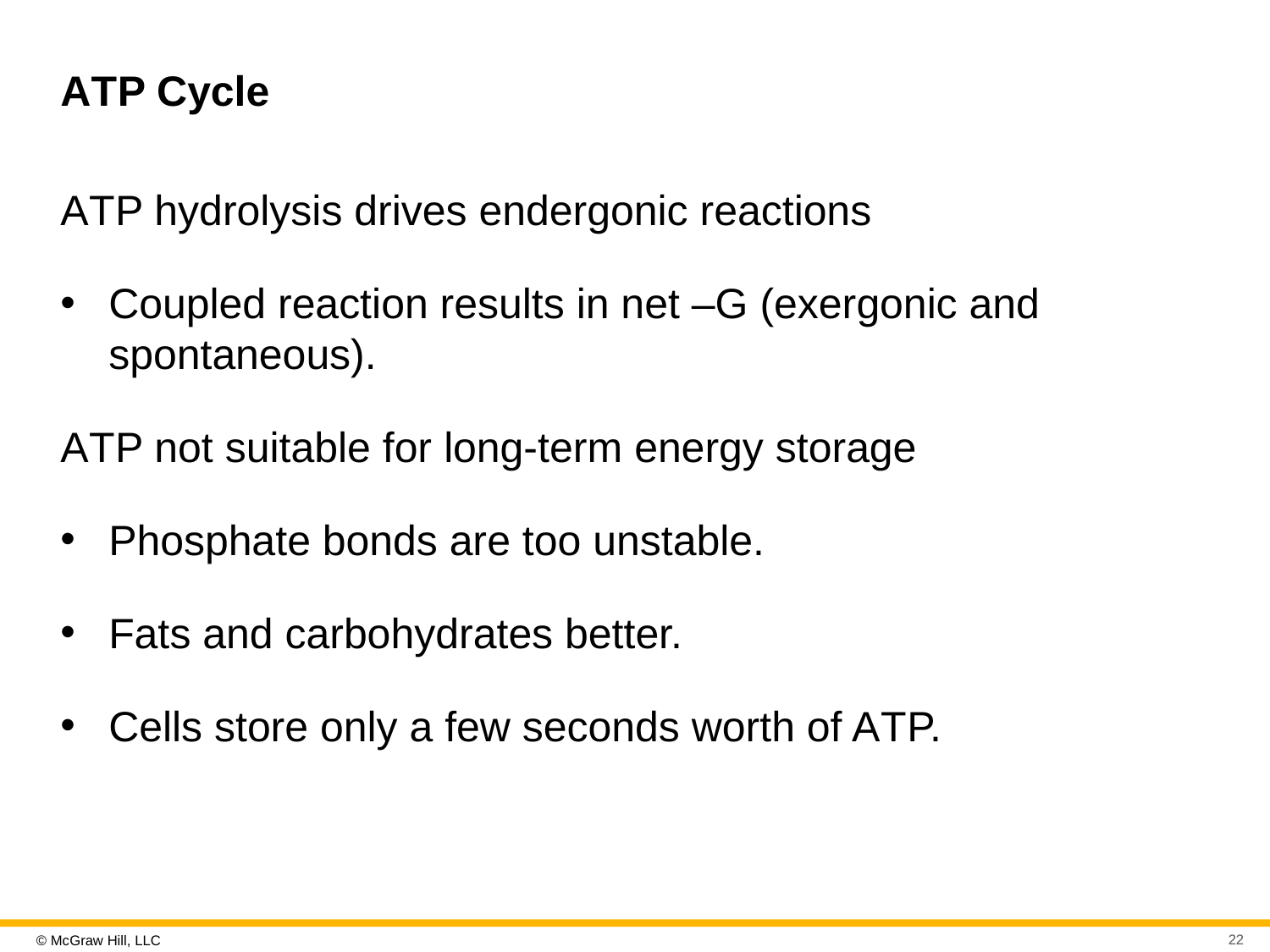

# A T P Cycle
A T P hydrolysis drives endergonic reactions
Coupled reaction results in net –G (exergonic and spontaneous).
A T P not suitable for long-term energy storage
Phosphate bonds are too unstable.
Fats and carbohydrates better.
Cells store only a few seconds worth of A T P.
22